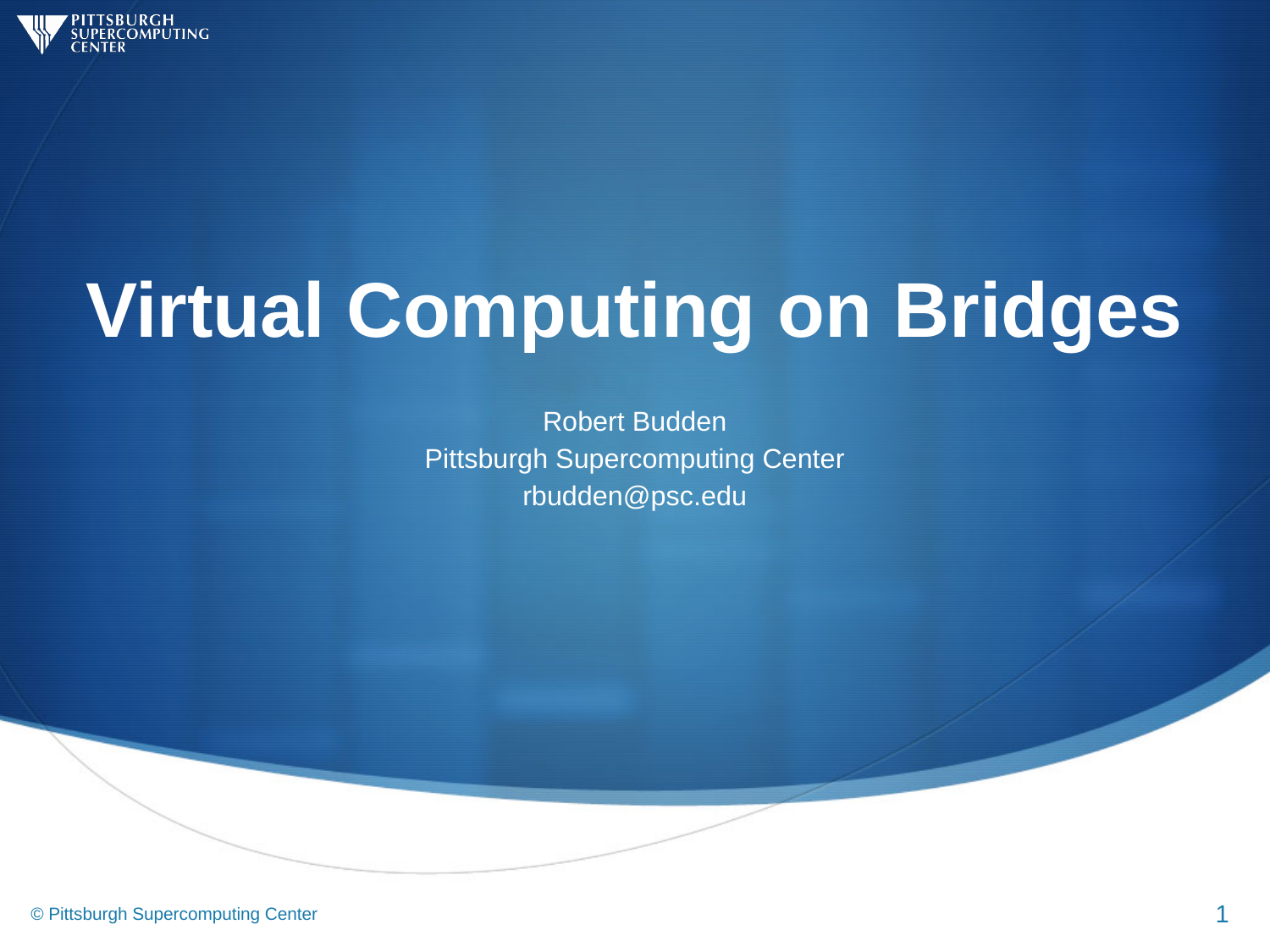

# Virtual Computing on Bridges
Robert Budden
Pittsburgh Supercomputing Center
rbudden@psc.edu